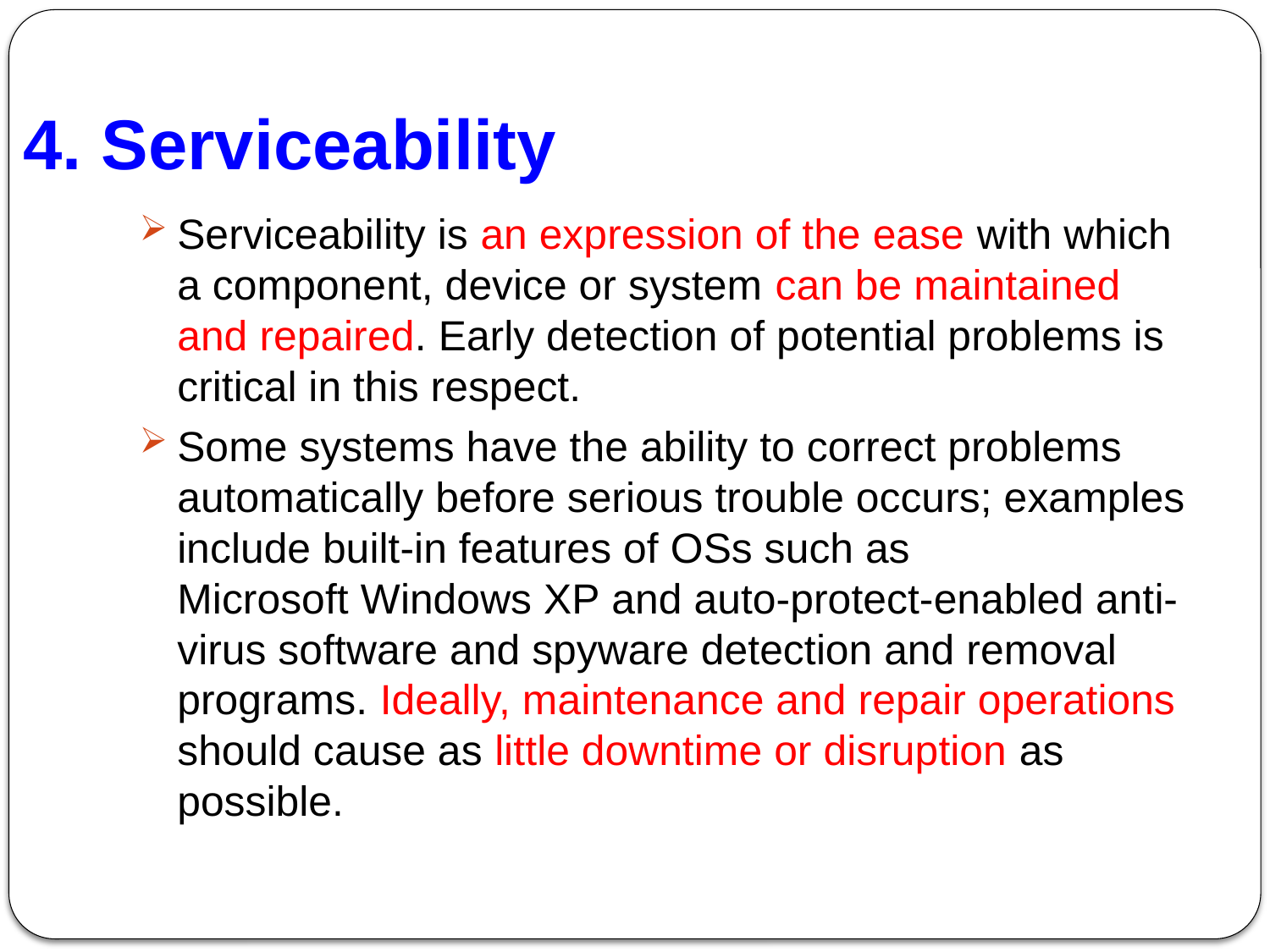

# 4. Serviceability
Serviceability is an expression of the ease with which a component, device or system can be maintained and repaired. Early detection of potential problems is critical in this respect.
Some systems have the ability to correct problems automatically before serious trouble occurs; examples include built-in features of OSs such as Microsoft Windows XP and auto-protect-enabled anti-virus software and spyware detection and removal programs. Ideally, maintenance and repair operations should cause as little downtime or disruption as possible.